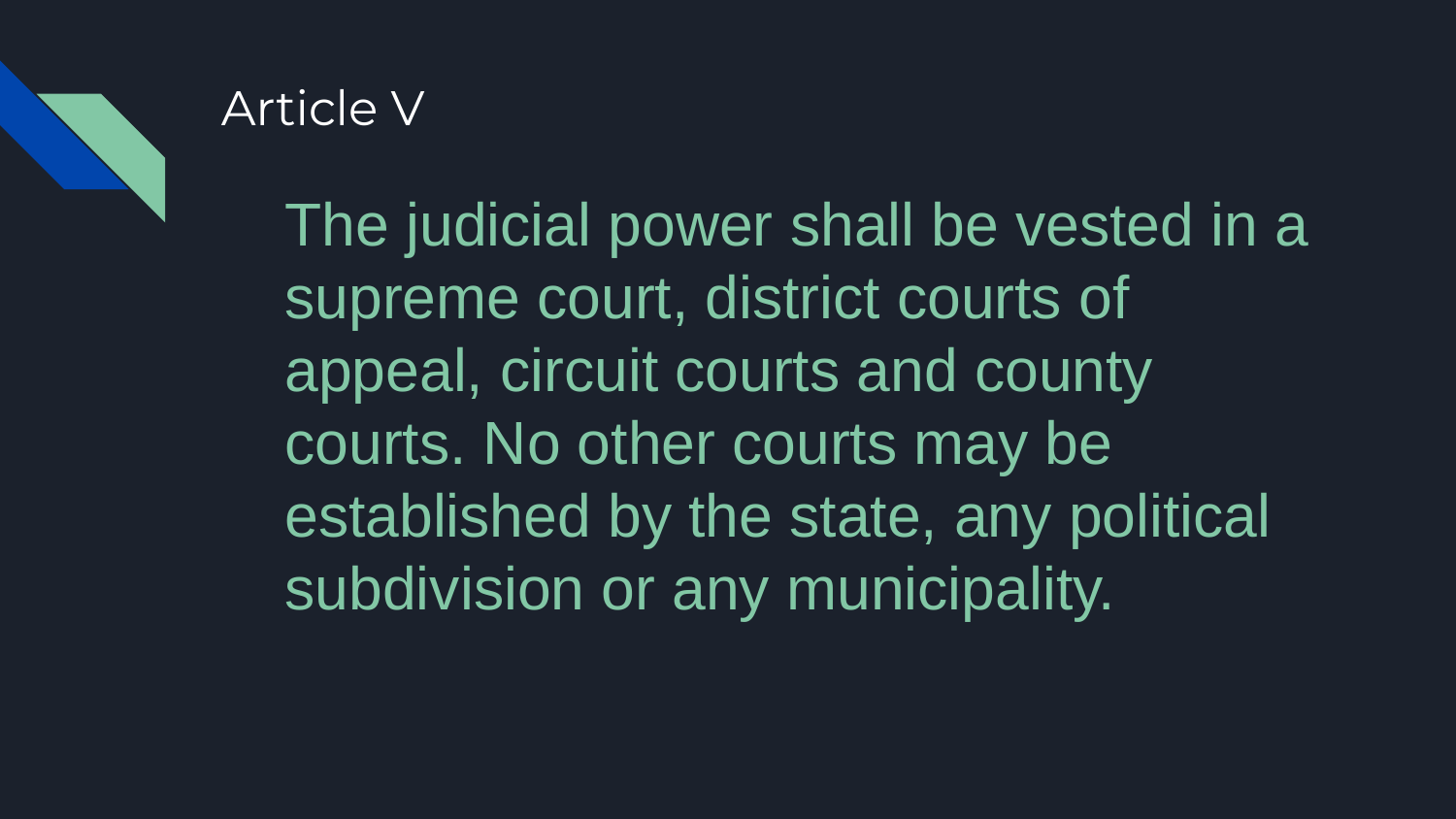

# Article V
The judicial power shall be vested in a supreme court, district courts of appeal, circuit courts and county courts. No other courts may be established by the state, any political subdivision or any municipality.